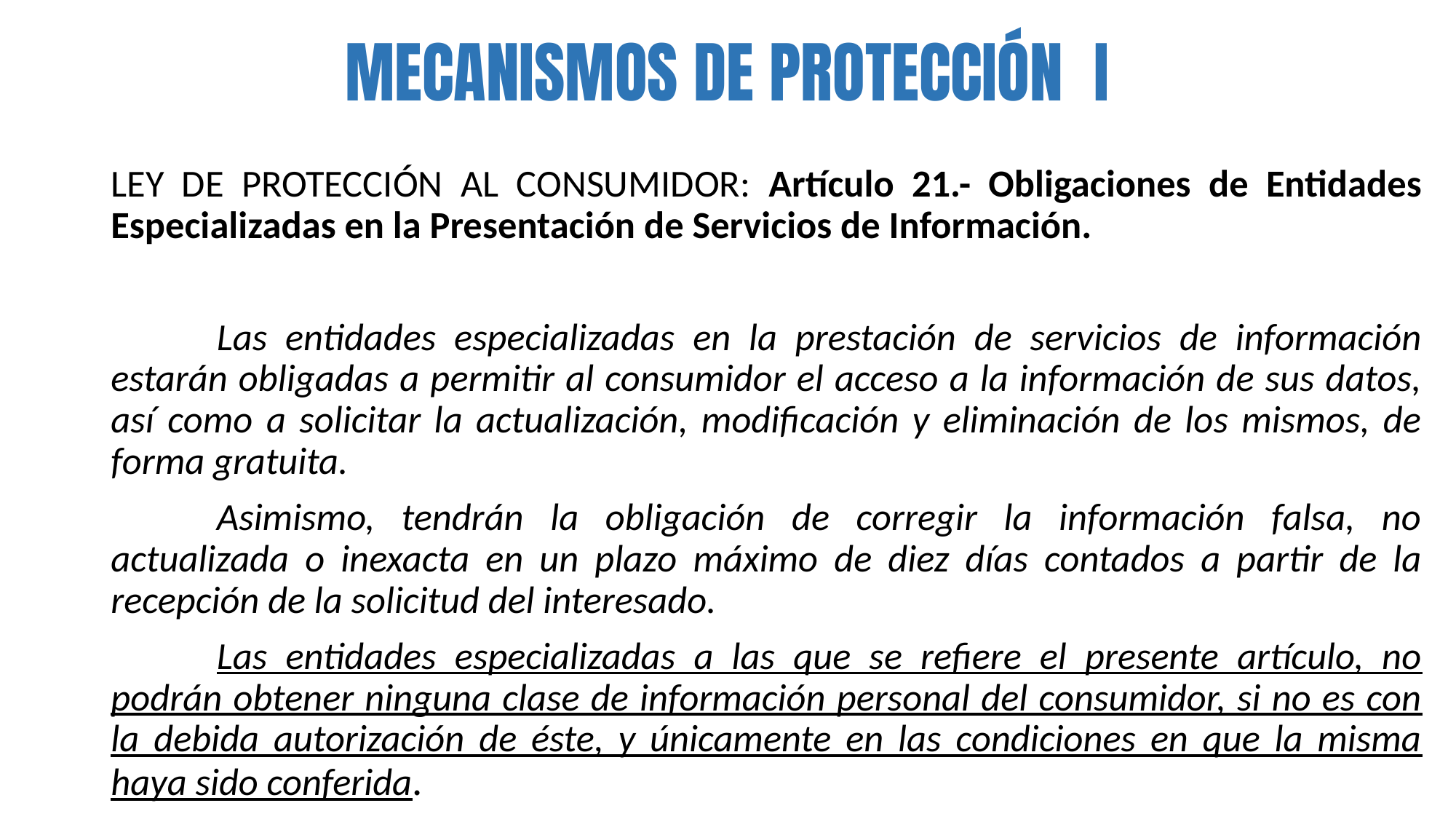

# MECANISMOS DE PROTECCIÓN  I
LEY DE PROTECCIÓN AL CONSUMIDOR: Artículo 21.- Obligaciones de Entidades Especializadas en la Presentación de Servicios de Información.

	Las entidades especializadas en la prestación de servicios de información estarán obligadas a permitir al consumidor el acceso a la información de sus datos, así como a solicitar la actualización, modificación y eliminación de los mismos, de forma gratuita.
	Asimismo, tendrán la obligación de corregir la información falsa, no actualizada o inexacta en un plazo máximo de diez días contados a partir de la recepción de la solicitud del interesado.
	Las entidades especializadas a las que se refiere el presente artículo, no podrán obtener ninguna clase de información personal del consumidor, si no es con la debida autorización de éste, y únicamente en las condiciones en que la misma haya sido conferida.